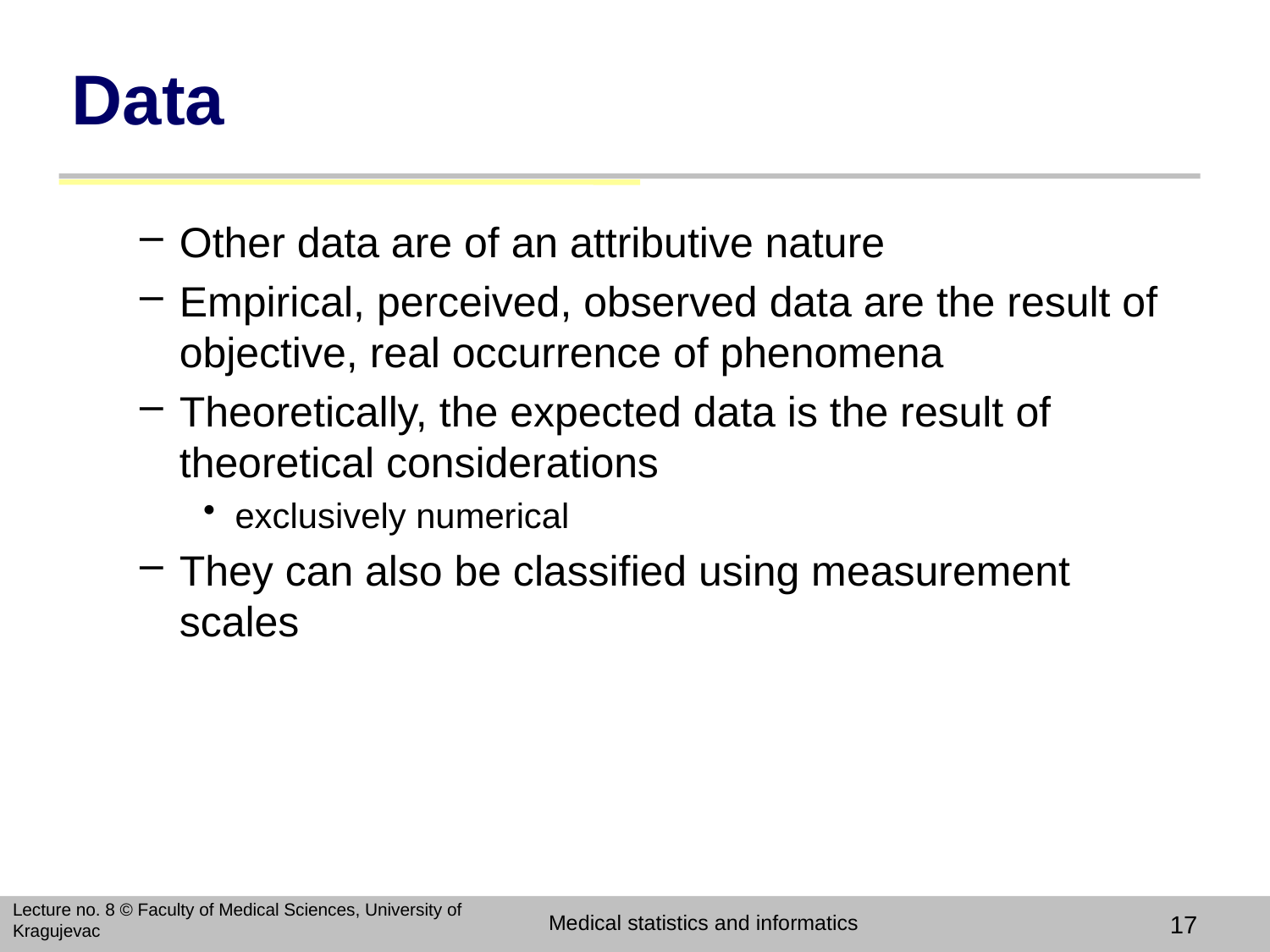

# Data
Other data are of an attributive nature
Empirical, perceived, observed data are the result of objective, real occurrence of phenomena
Theoretically, the expected data is the result of theoretical considerations
exclusively numerical
They can also be classified using measurement scales
Lecture no. 8 © Faculty of Medical Sciences, University of Kragujevac
Medical statistics and informatics
17